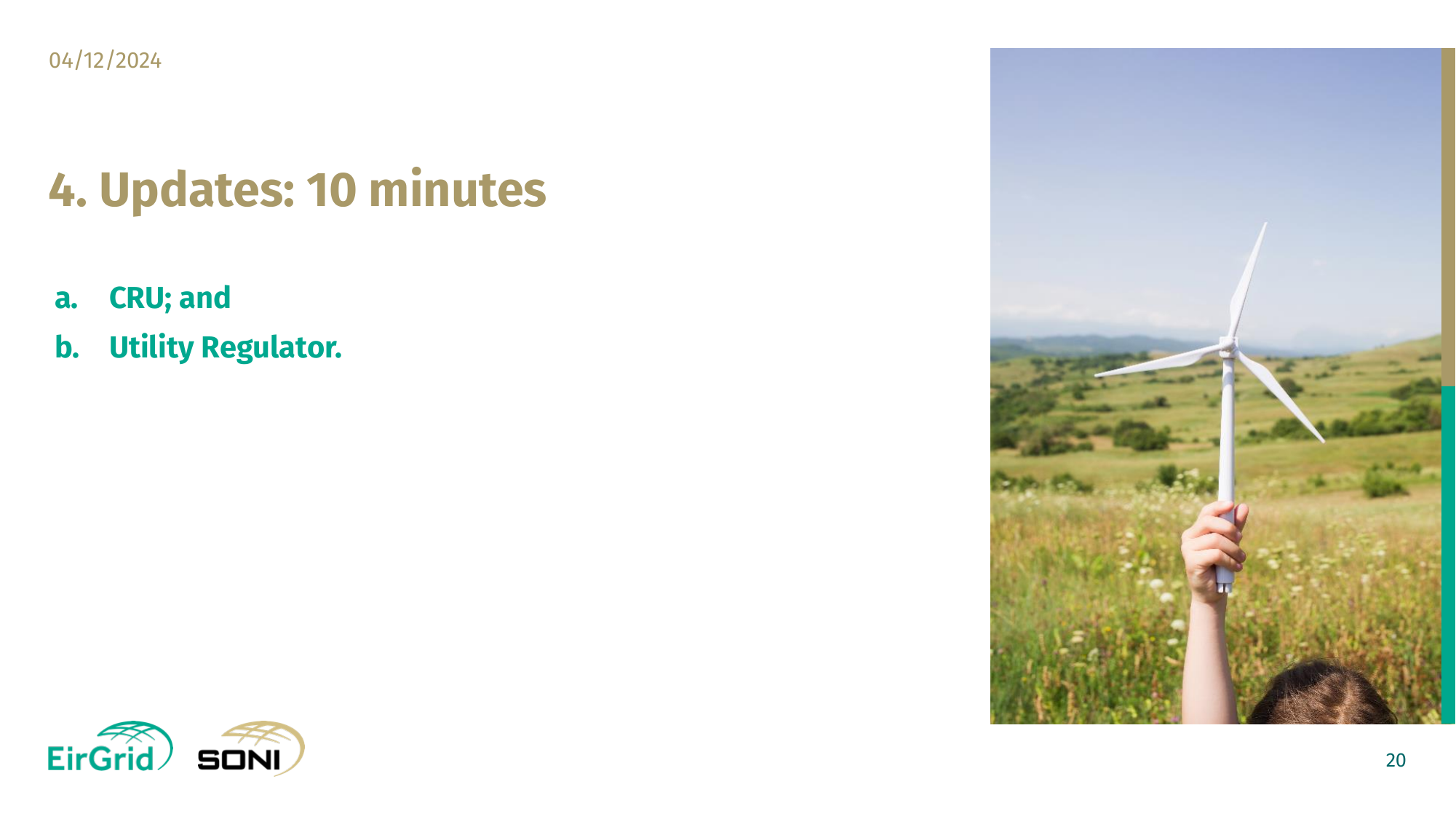

04/12/2024
# 4. Updates: 10 minutes
CRU; and
Utility Regulator.
20